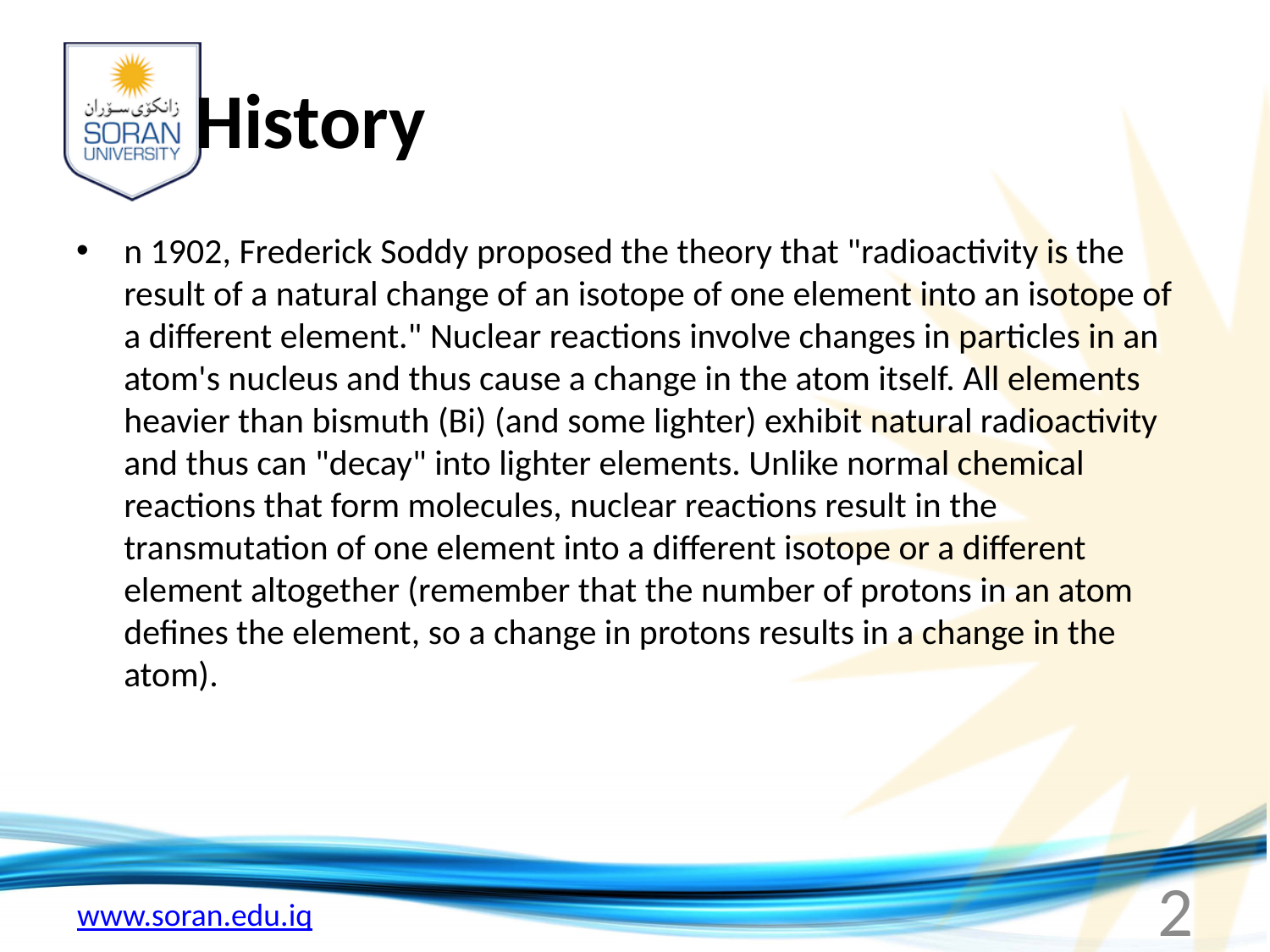

# History
n 1902, Frederick Soddy proposed the theory that "radioactivity is the result of a natural change of an isotope of one element into an isotope of a different element." Nuclear reactions involve changes in particles in an atom's nucleus and thus cause a change in the atom itself. All elements heavier than bismuth (Bi) (and some lighter) exhibit natural radioactivity and thus can "decay" into lighter elements. Unlike normal chemical reactions that form molecules, nuclear reactions result in the transmutation of one element into a different isotope or a different element altogether (remember that the number of protons in an atom defines the element, so a change in protons results in a change in the atom).
2